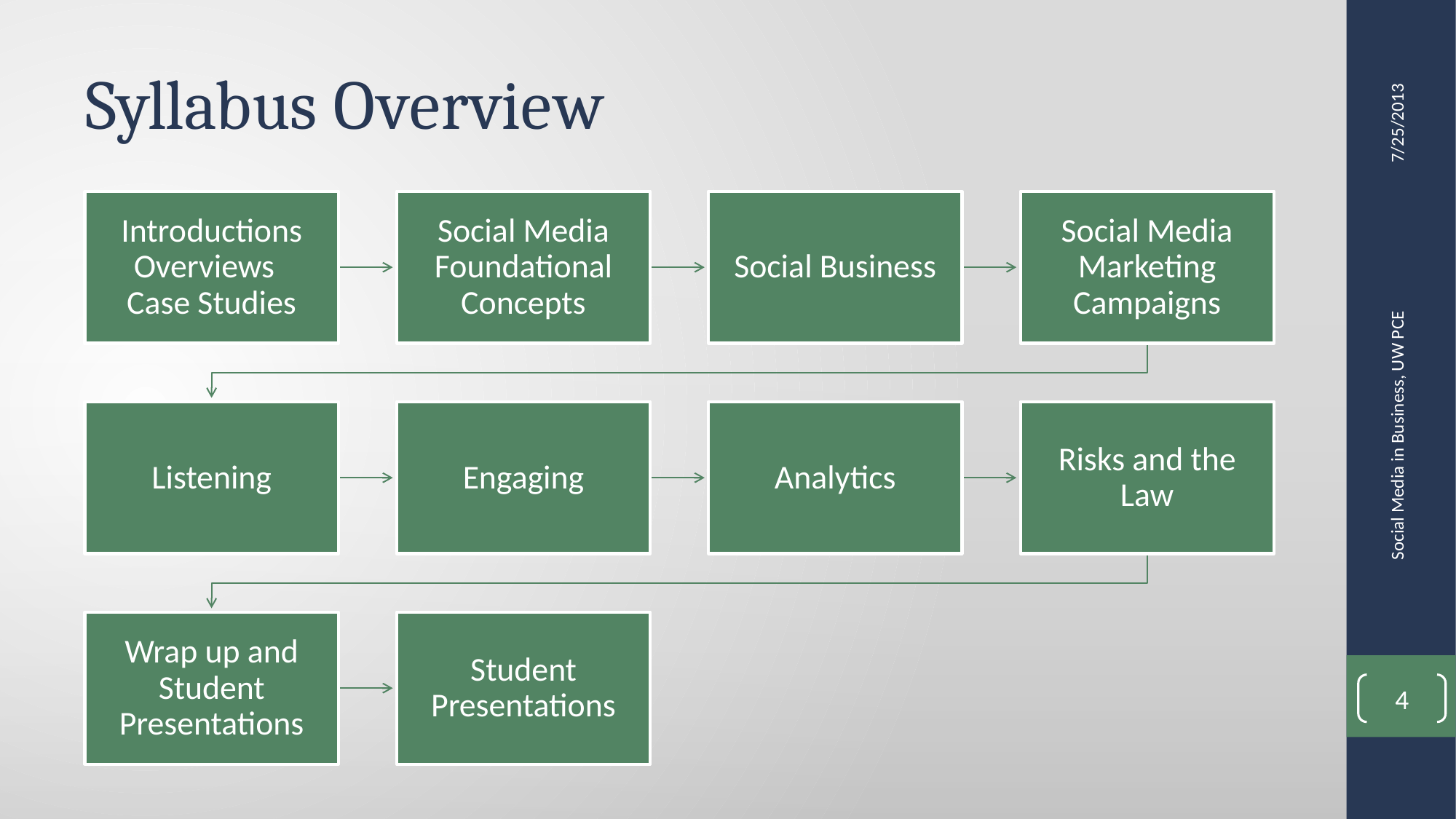

# Syllabus Overview
7/25/2013

Introductions Overviews   Case Studies

Social Media Foundational Concepts

Social Business

Social Media Marketing Campaigns

Listening

Engaging

Analytics

Risks and the Law

Wrap up and Student Presentations
Student Presentations
Social Media in Business, UW PCE
4